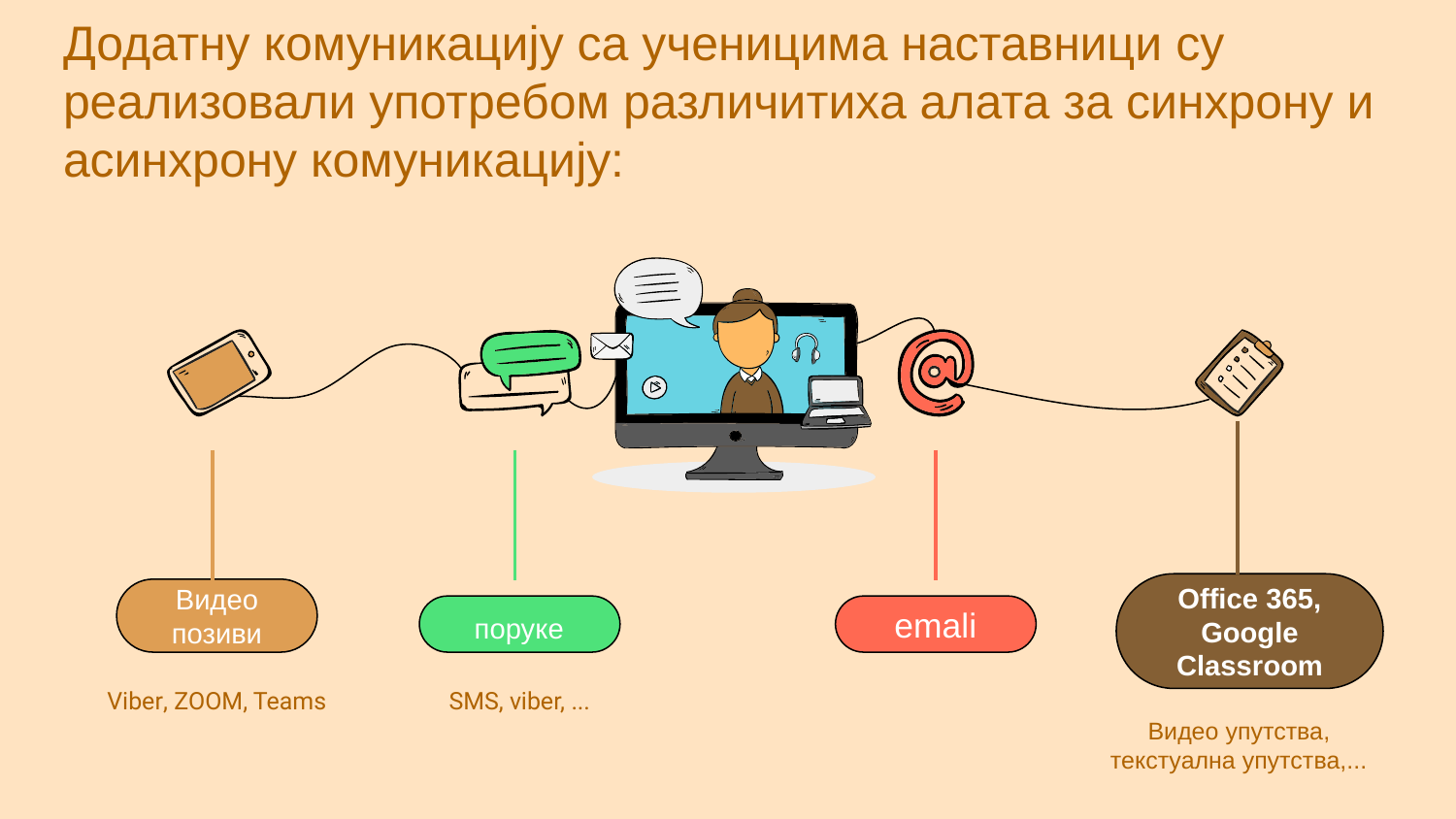

# Додатну комуникацију са ученицима наставници су реализовали употребом различитиха алата за синхрону и асинхрону комуникацију:

Office 365, Google Classroom
Видео упутства, текстуална упутства,...
Видео позиви
Viber, ZOOM, Teams

SMS, viber, ...
emali

поруке